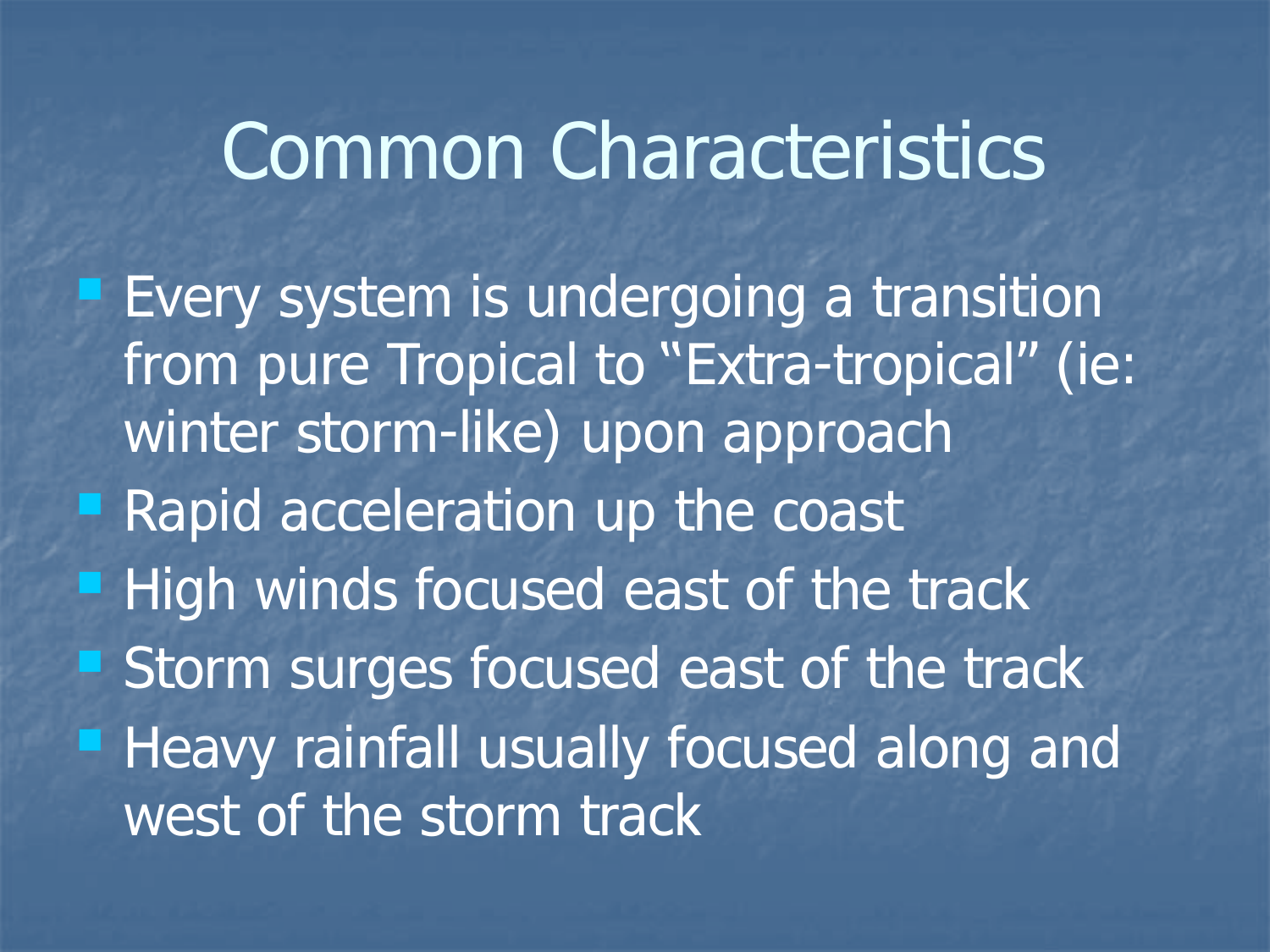

# Common Characteristics
Every system is undergoing a transition from pure Tropical to “Extra-tropical” (ie: winter storm-like) upon approach
Rapid acceleration up the coast
High winds focused east of the track
Storm surges focused east of the track
Heavy rainfall usually focused along and west of the storm track